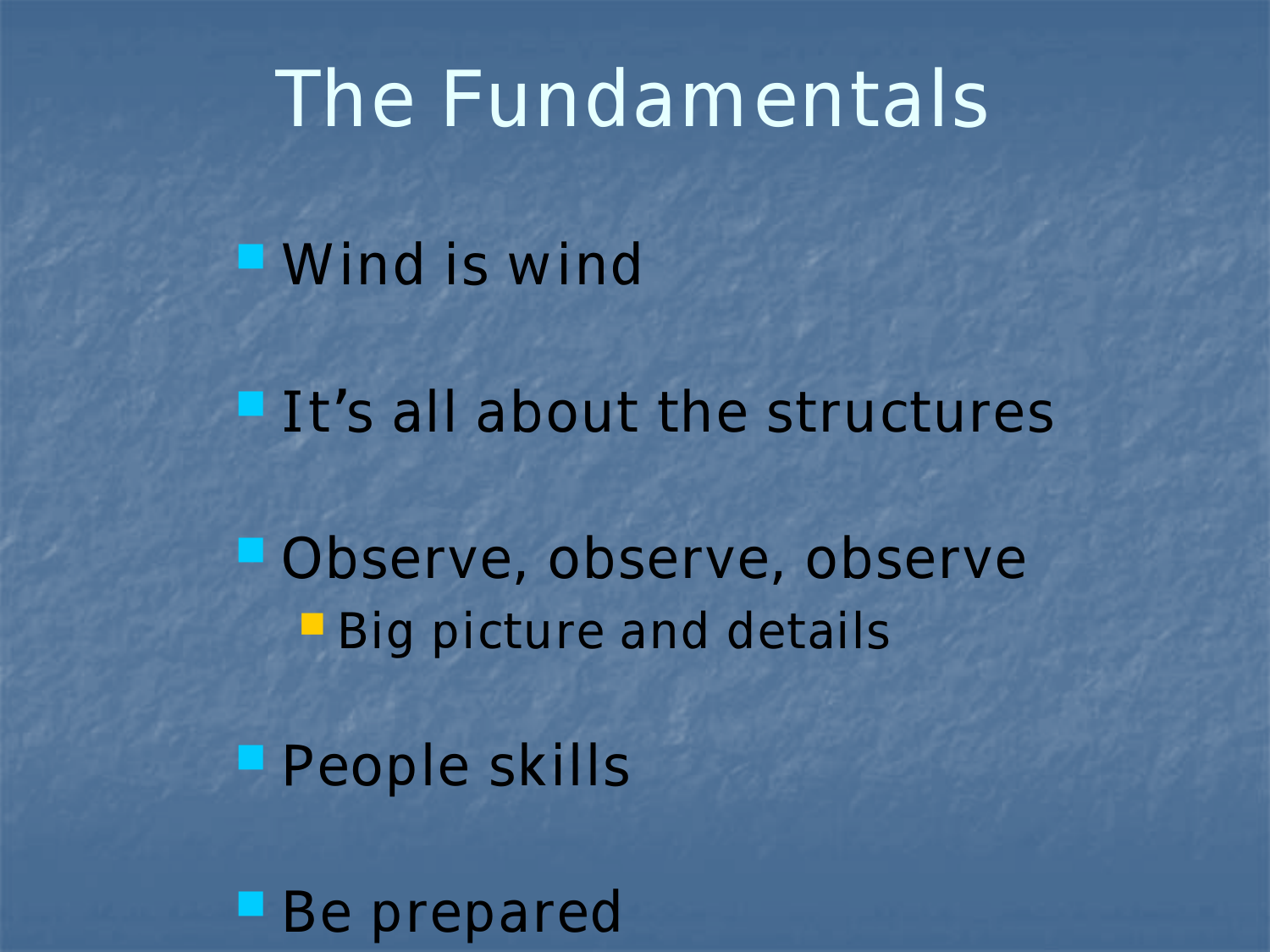

# The Fundamentals
Wind is wind
It’s all about the structures
Observe, observe, observe
Big picture and details
People skills
Be prepared